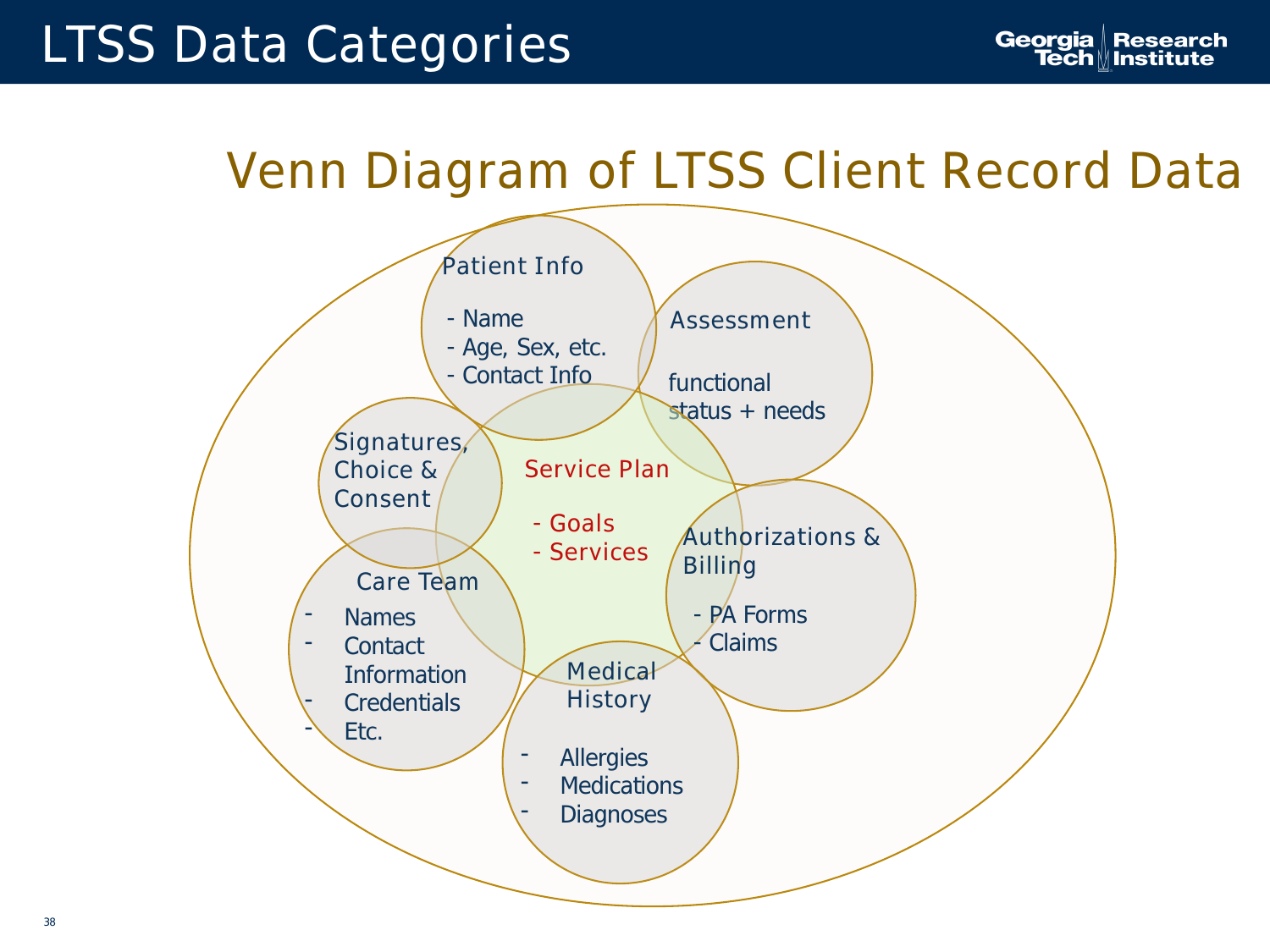

# LTSS Data Categories
Venn Diagram of LTSS Client Record Data

Patient Info
- Name
- Age, Sex, etc.
- Contact Info

Assessment
functional
status + needs

Service Plan
- Goals
- Services

Signatures,
Choice &
Consent

Authorizations &
Billing
- PA Forms
- Claims

Care Team

Names
Contact Information
Credentials
Etc.

Medical
History
Allergies
Medications
Diagnoses

12